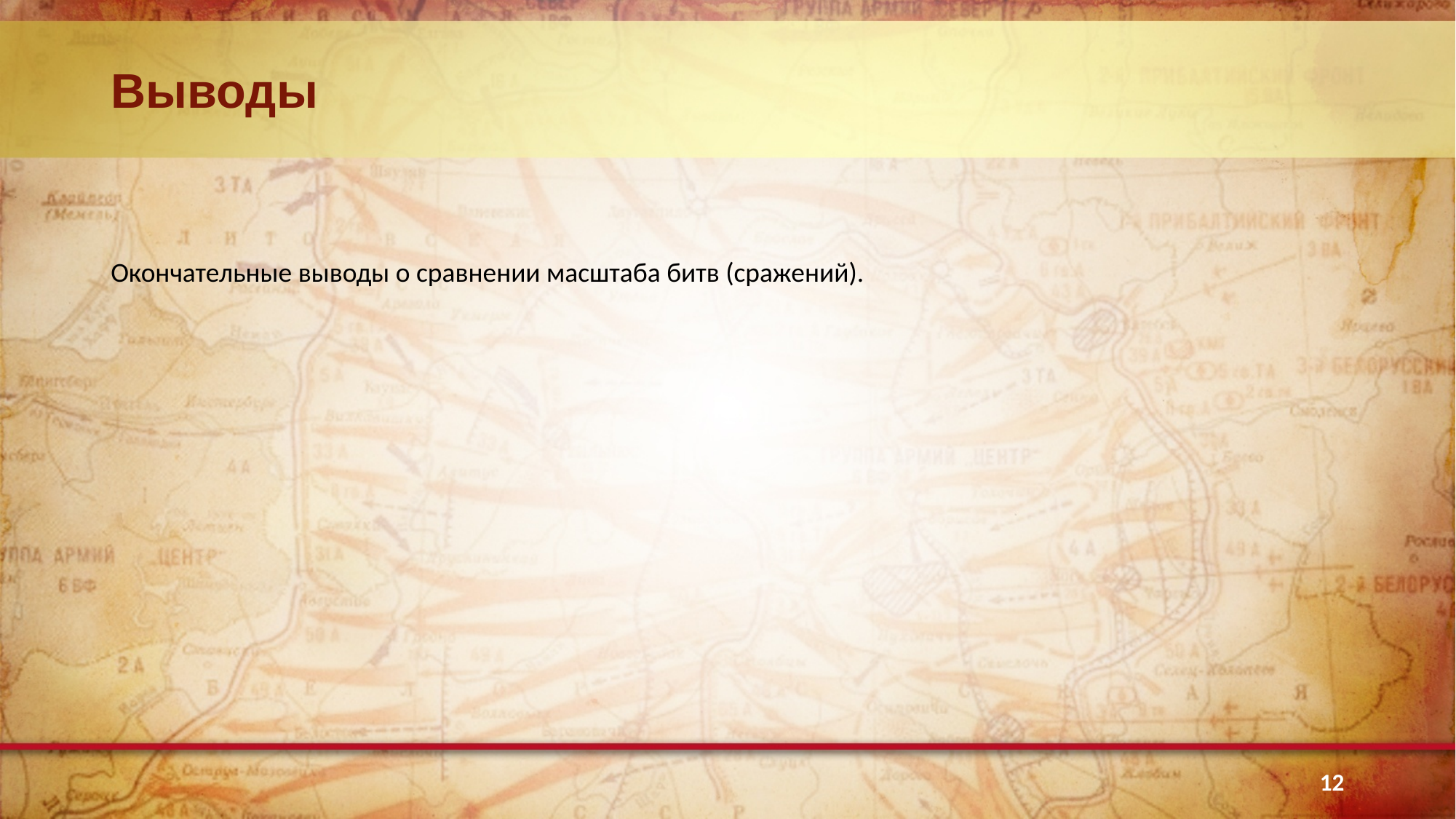

# Выводы
Окончательные выводы о сравнении масштаба битв (сражений).
12